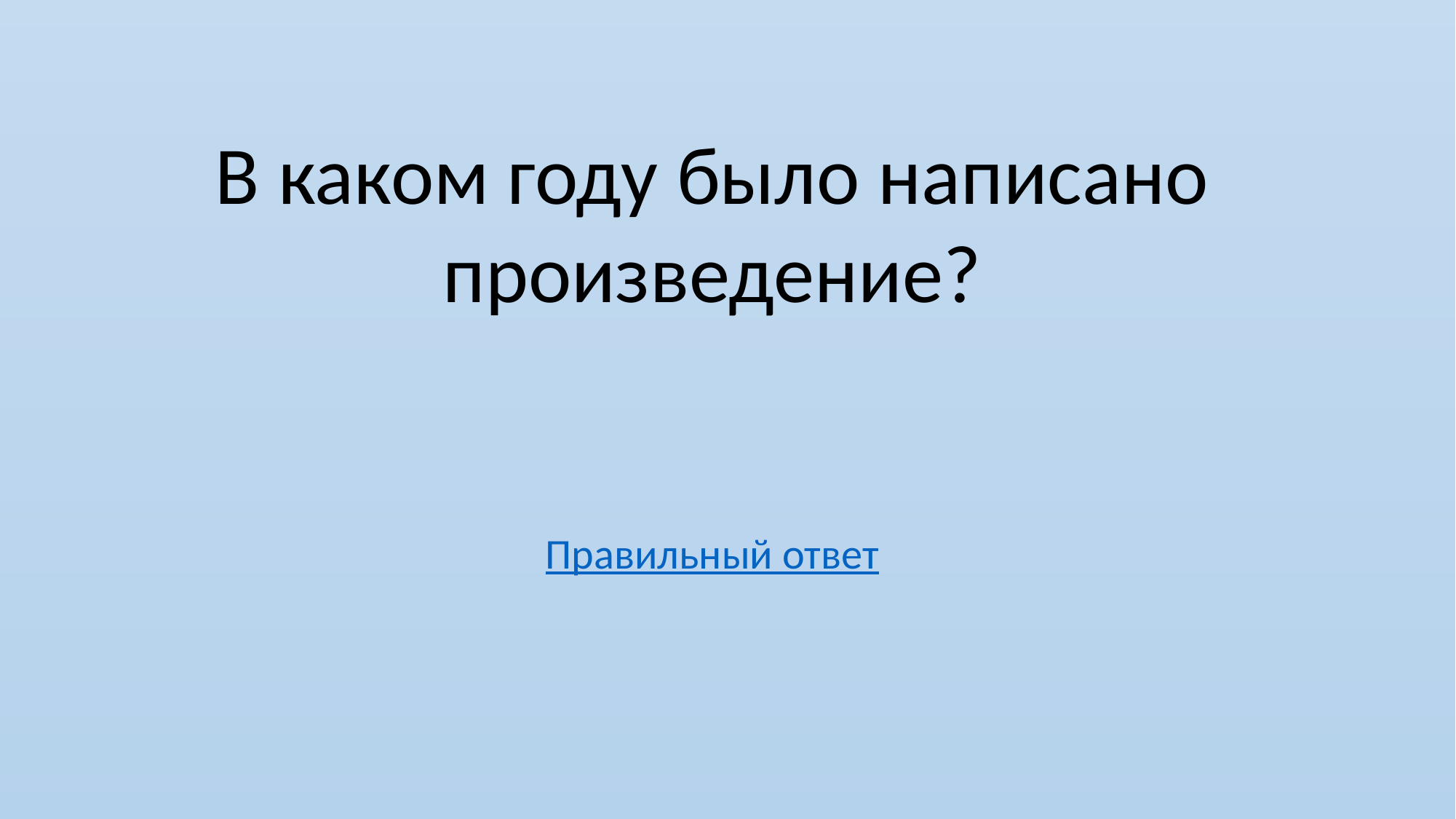

В каком году было написано произведение?
Правильный ответ